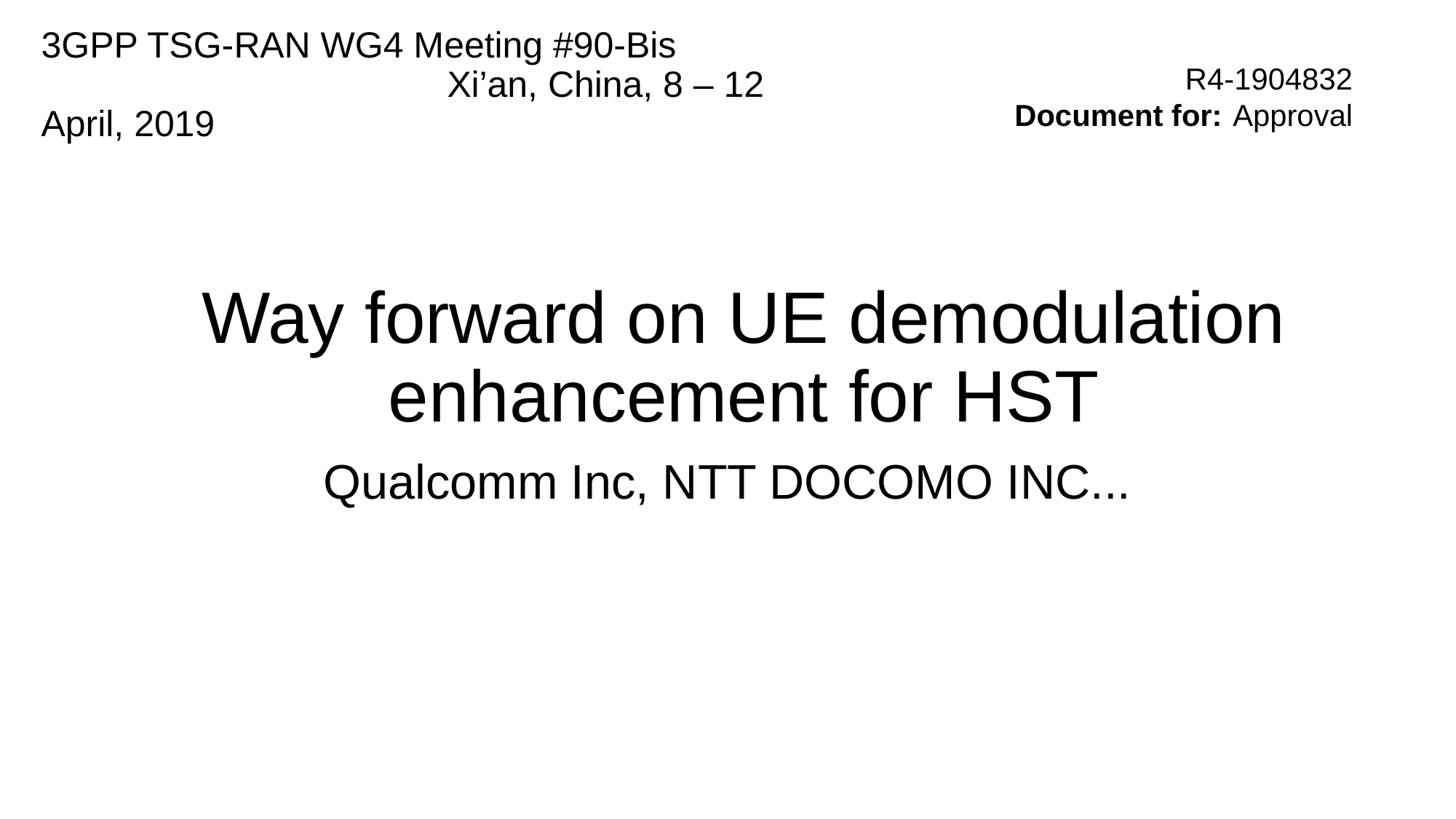

3GPP TSG-RAN WG4 Meeting #90-Bis	                                               Xi’an, China, 8 – 12 April, 2019
R4-1904832
Document for:	Approval

# Way forward on UE demodulation enhancement for HST
Qualcomm Inc, NTT DOCOMO INC...